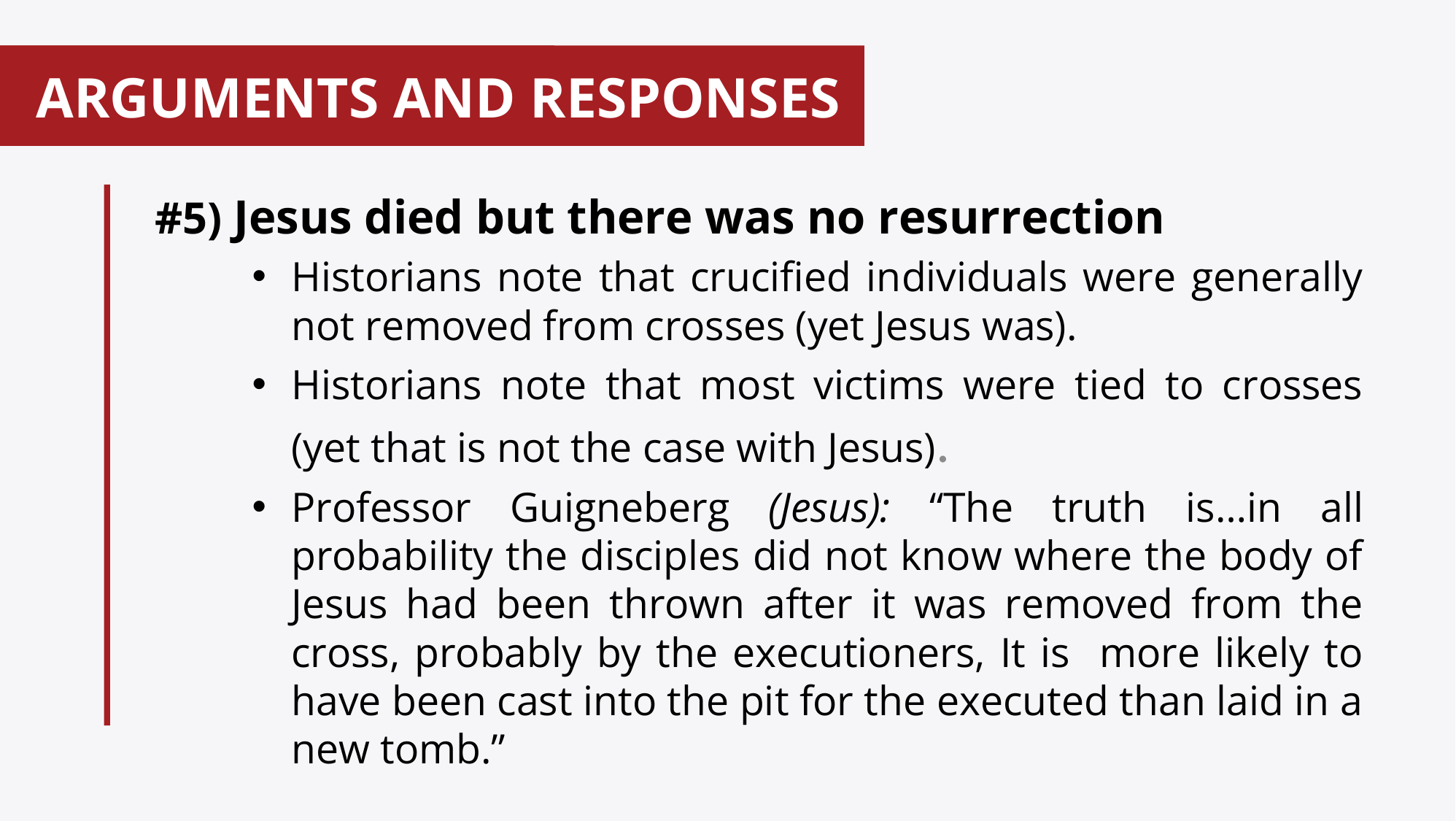

ARGUMENTS AND RESPONSES
#
#5) Jesus died but there was no resurrection
Historians note that crucified individuals were generally not removed from crosses (yet Jesus was).
Historians note that most victims were tied to crosses (yet that is not the case with Jesus).
Professor Guigneberg (Jesus): “The truth is…in all probability the disciples did not know where the body of Jesus had been thrown after it was removed from the cross, probably by the executioners, It is  more likely to have been cast into the pit for the executed than laid in a new tomb.”